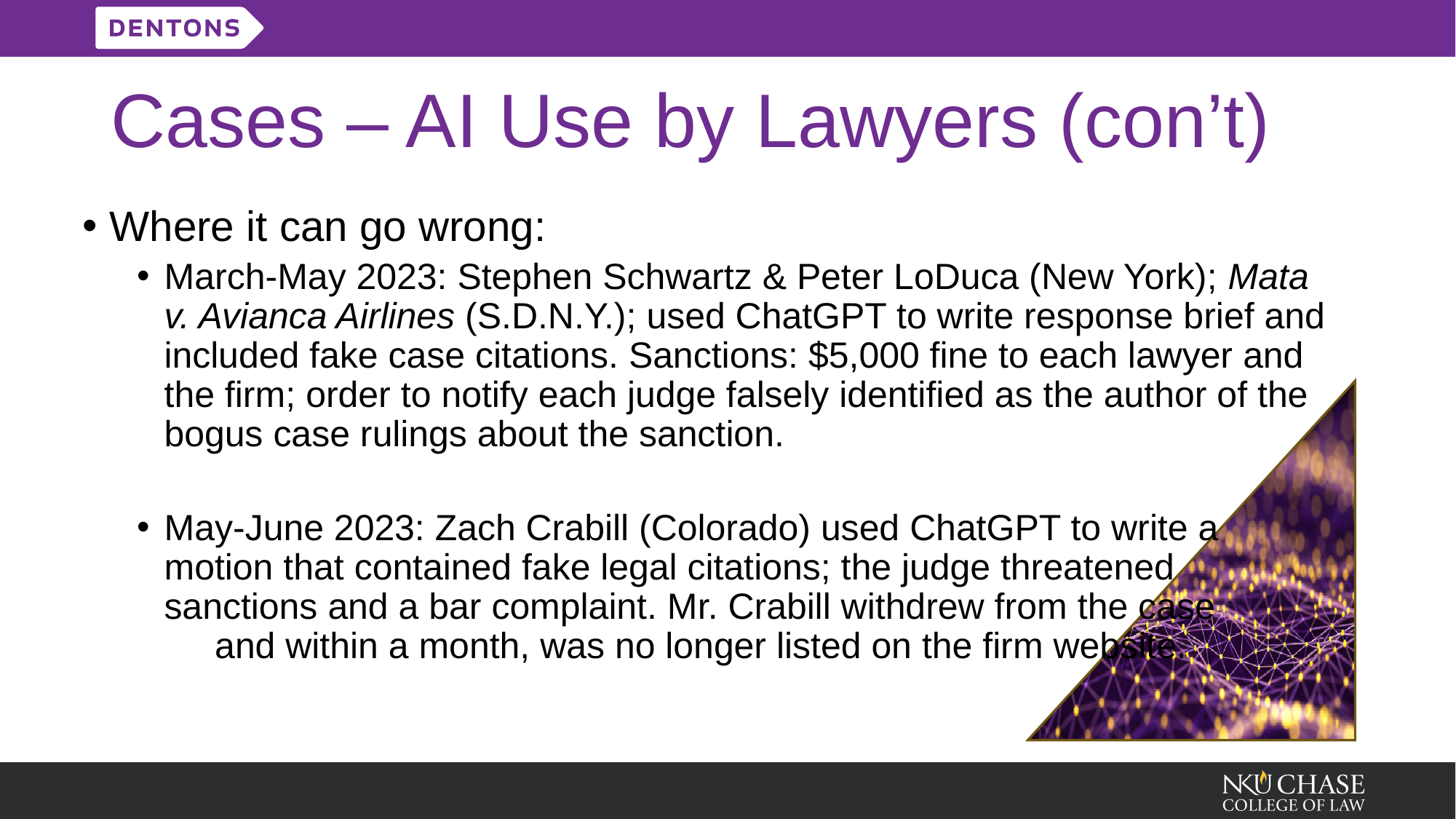

# Cases – AI Use by Lawyers (con’t)
Where it can go wrong:
March-May 2023: Stephen Schwartz & Peter LoDuca (New York); Mata v. Avianca Airlines (S.D.N.Y.); used ChatGPT to write response brief and included fake case citations. Sanctions: $5,000 fine to each lawyer and the firm; order to notify each judge falsely identified as the author of the bogus case rulings about the sanction.

May-June 2023: Zach Crabill (Colorado) used ChatGPT to write a            motion that contained fake legal citations; the judge threatened             sanctions and a bar complaint. Mr. Crabill withdrew from the case                  and within a month, was no longer listed on the firm website.